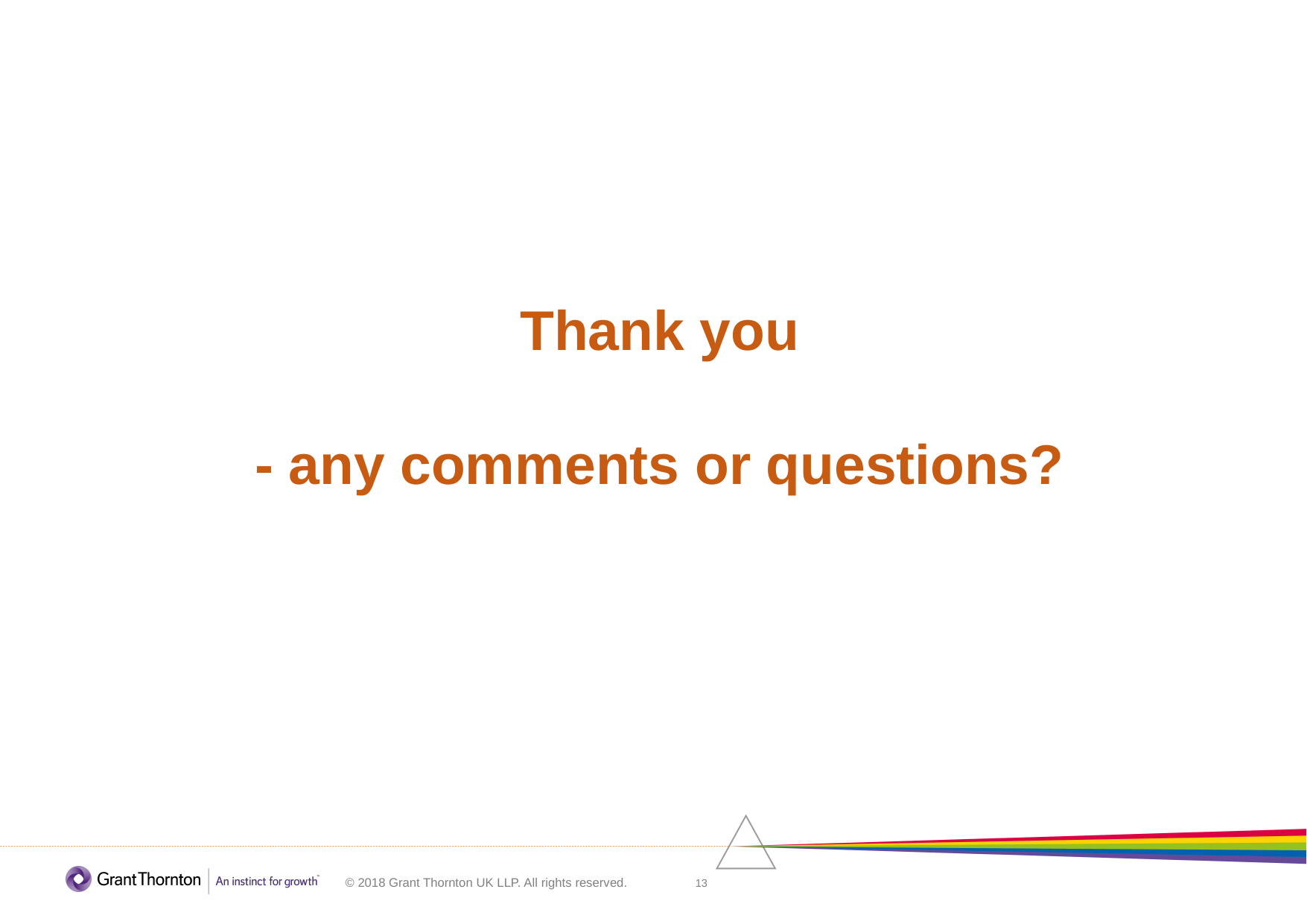

# Thank you - any comments or questions?
13